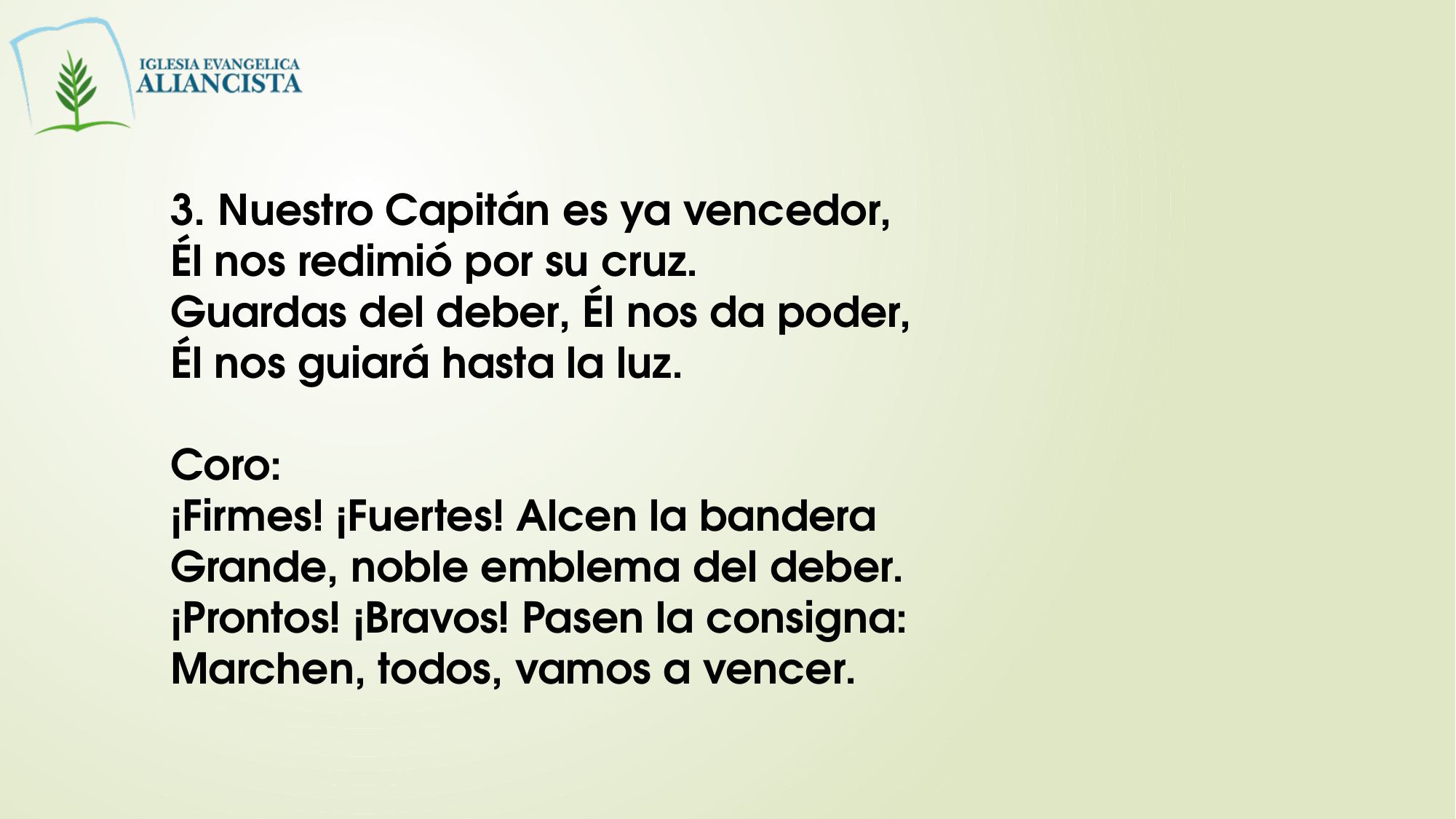

3. Nuestro Capitán es ya vencedor,
Él nos redimió por su cruz.
Guardas del deber, Él nos da poder,
Él nos guiará hasta la luz.

Coro:
¡Firmes! ¡Fuertes! Alcen la bandera
Grande, noble emblema del deber.
¡Prontos! ¡Bravos! Pasen la consigna:
Marchen, todos, vamos a vencer.